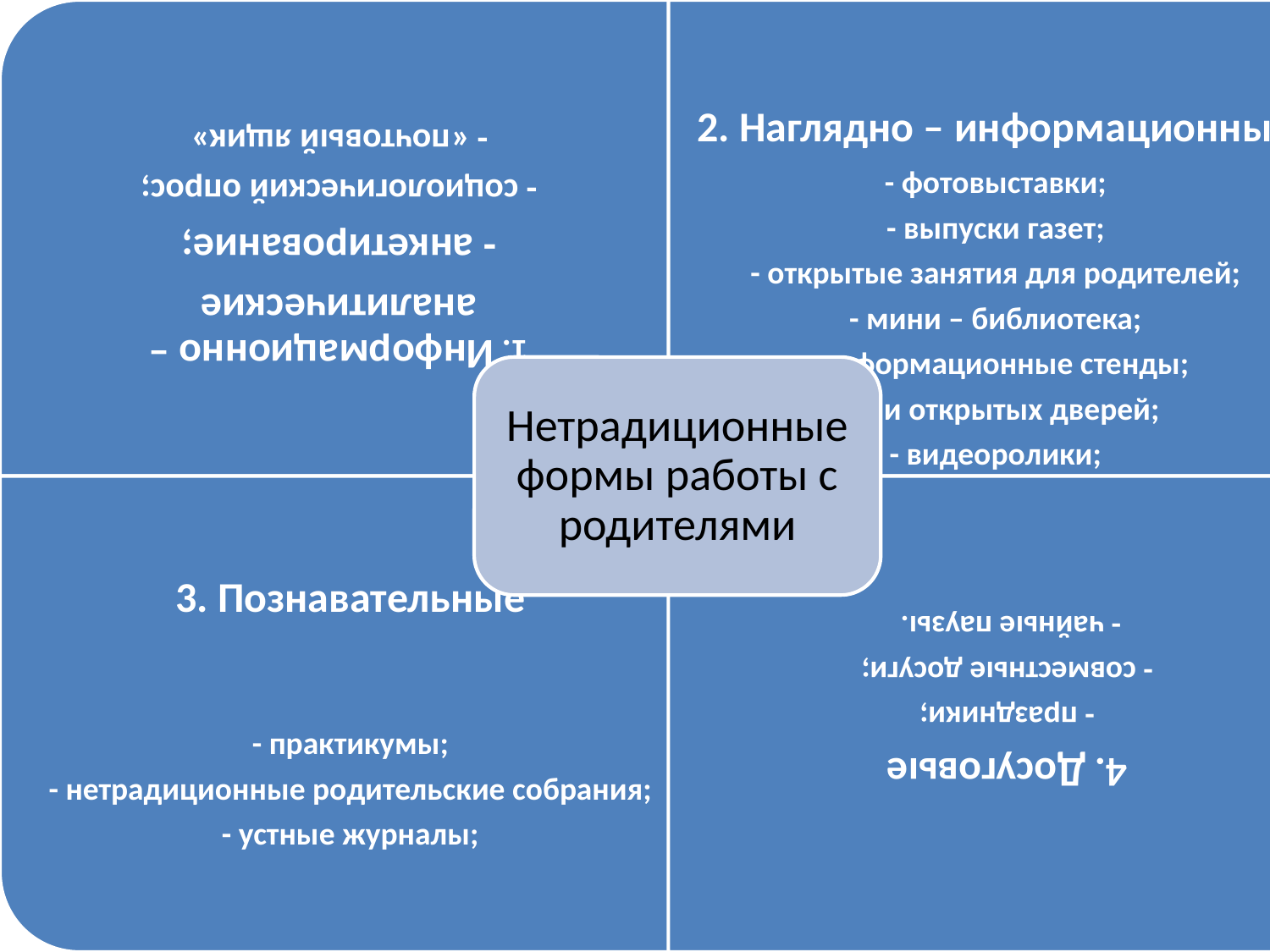

1. Информационно – аналитические
- анкетирование;
- социологический опрос;
- «почтовый ящик»

2. Наглядно – информационные
- фотовыставки;
- выпуски газет;
- открытые занятия для родителей;
- мини – библиотека;
- информационные стенды;
- дни открытых дверей;
- видеоролики;

3. Познавательные

- практикумы;
- нетрадиционные родительские собрания;
- устные журналы;
4. Досуговые
- праздники;
- совместные досуги;
- чайные паузы.
Нетрадиционные формы работы с родителями
#